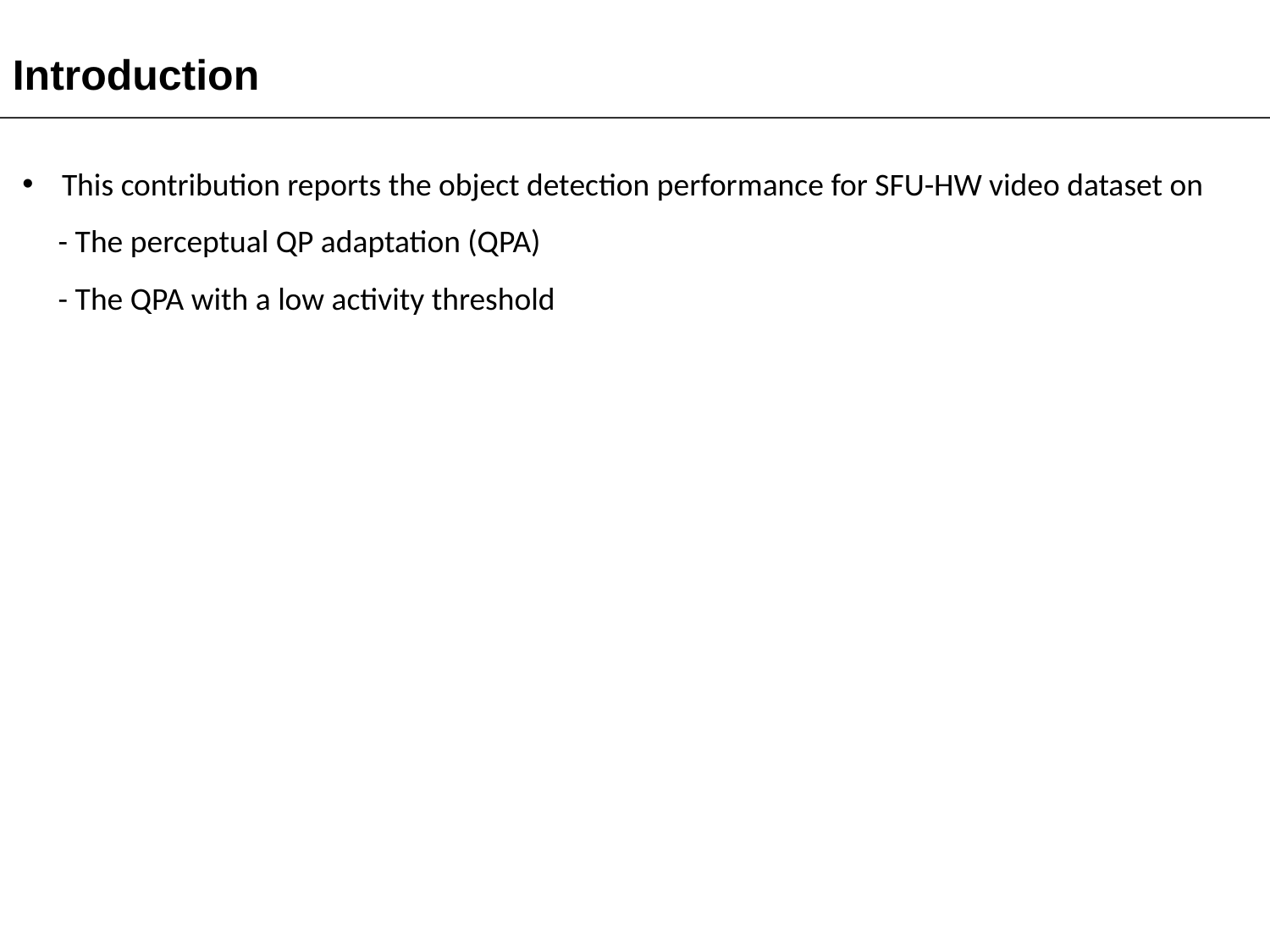

Introduction

This contribution reports the object detection performance for SFU-HW video dataset on
     - The perceptual QP adaptation (QPA)
     - The QPA with a low activity threshold